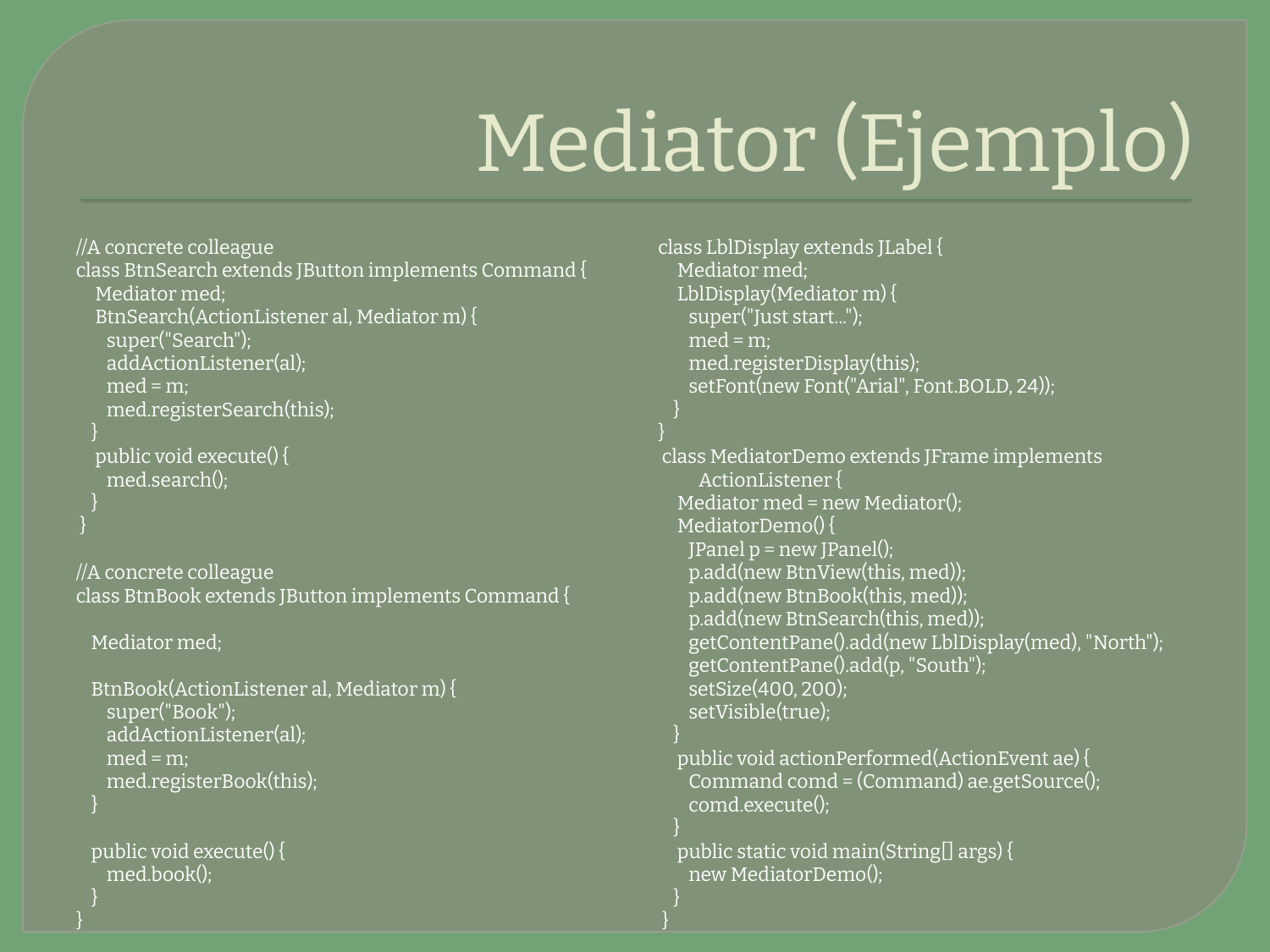

# Mediator (Ejemplo)
//A concrete colleague
class BtnSearch extends JButton implements Command {
     Mediator med;
     BtnSearch(ActionListener al, Mediator m) {
        super("Search");
        addActionListener(al);
        med = m;
        med.registerSearch(this);
    }
     public void execute() {
        med.search();
    }
 }

//A concrete colleague
class BtnBook extends JButton implements Command {

    Mediator med;

    BtnBook(ActionListener al, Mediator m) {
        super("Book");
        addActionListener(al);
        med = m;
        med.registerBook(this);
    }

    public void execute() {
        med.book();
    }
}

class LblDisplay extends JLabel {
     Mediator med;
     LblDisplay(Mediator m) {
        super("Just start...");
        med = m;
        med.registerDisplay(this);
        setFont(new Font("Arial", Font.BOLD, 24));
    }
}
 class MediatorDemo extends JFrame implements ActionListener {
     Mediator med = new Mediator();
     MediatorDemo() {
        JPanel p = new JPanel();
        p.add(new BtnView(this, med));
        p.add(new BtnBook(this, med));
        p.add(new BtnSearch(this, med));
        getContentPane().add(new LblDisplay(med), "North");
        getContentPane().add(p, "South");
        setSize(400, 200);
        setVisible(true);
    }
     public void actionPerformed(ActionEvent ae) {
        Command comd = (Command) ae.getSource();
        comd.execute();
    }
     public static void main(String[] args) {
        new MediatorDemo();
    }
 }